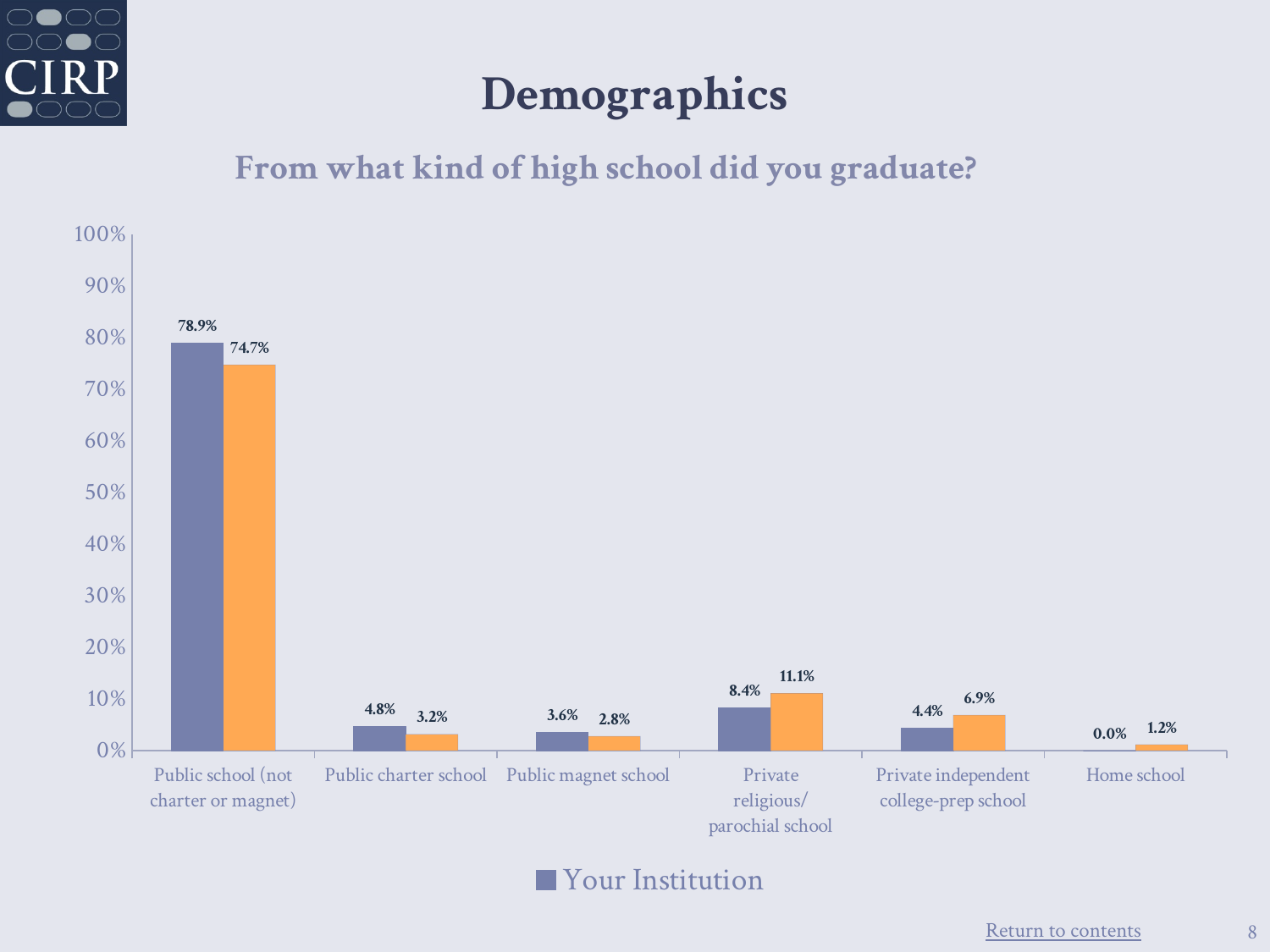

# Demographics
From what kind of high school did you graduate?

### Chart

| Category | Your Institution | Comparison Group |
|---|---|---|
| Public school (not charter or magnet) | 0.789 | 0.747 |
| Public charter school | 0.048 | 0.032 |
| Public magnet school | 0.036 | 0.028 |
| Private religious/parochial school | 0.084 | 0.111 |
| Private independent college-prep school | 0.044 | 0.069 |
| Home school | 0.0 | 0.012 |

### Chart: Sex

| Category |
|---|
8